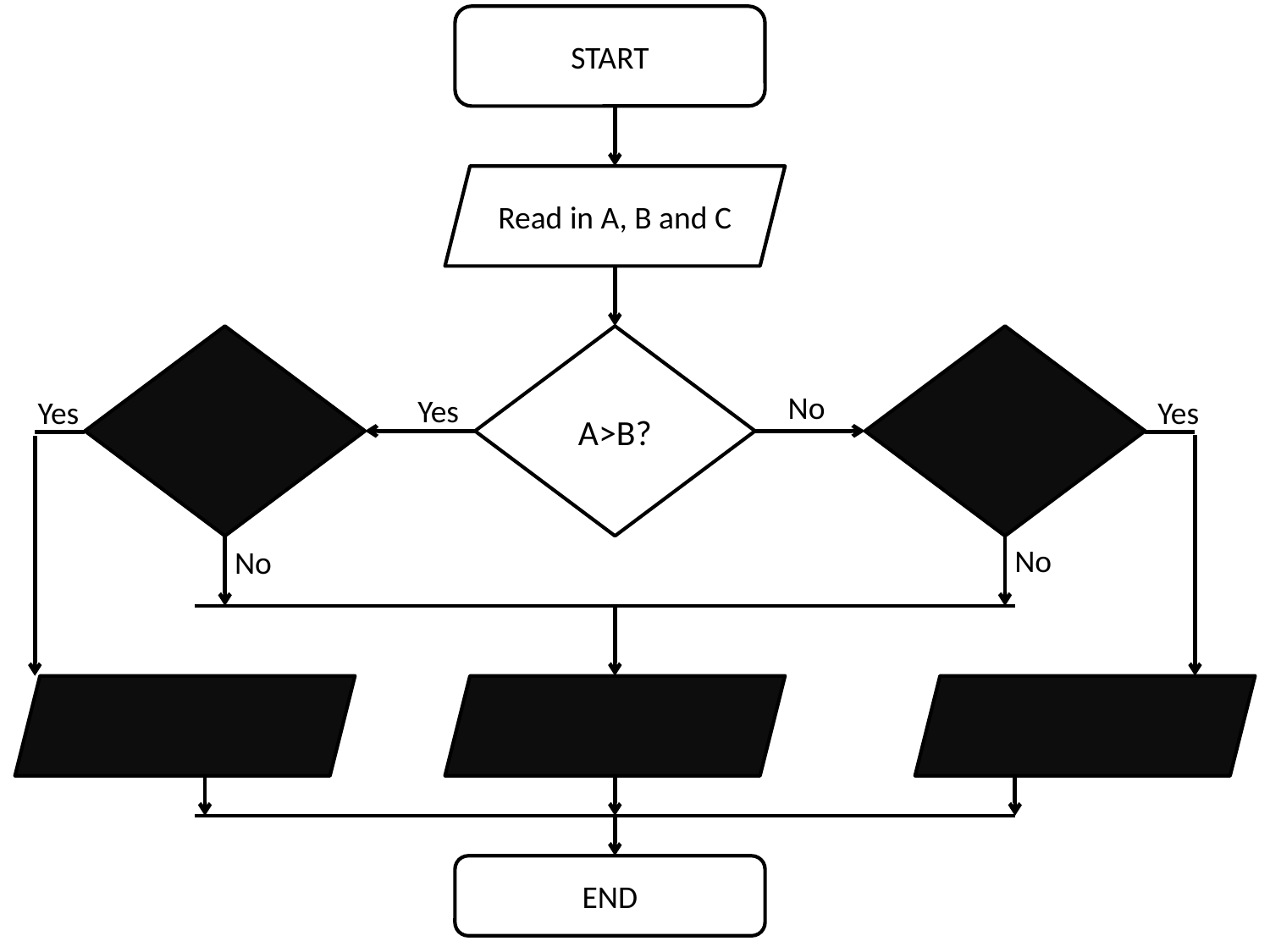

START
Read in A, B and C

A>B?

No
Yes
Yes
Yes
No
No

END